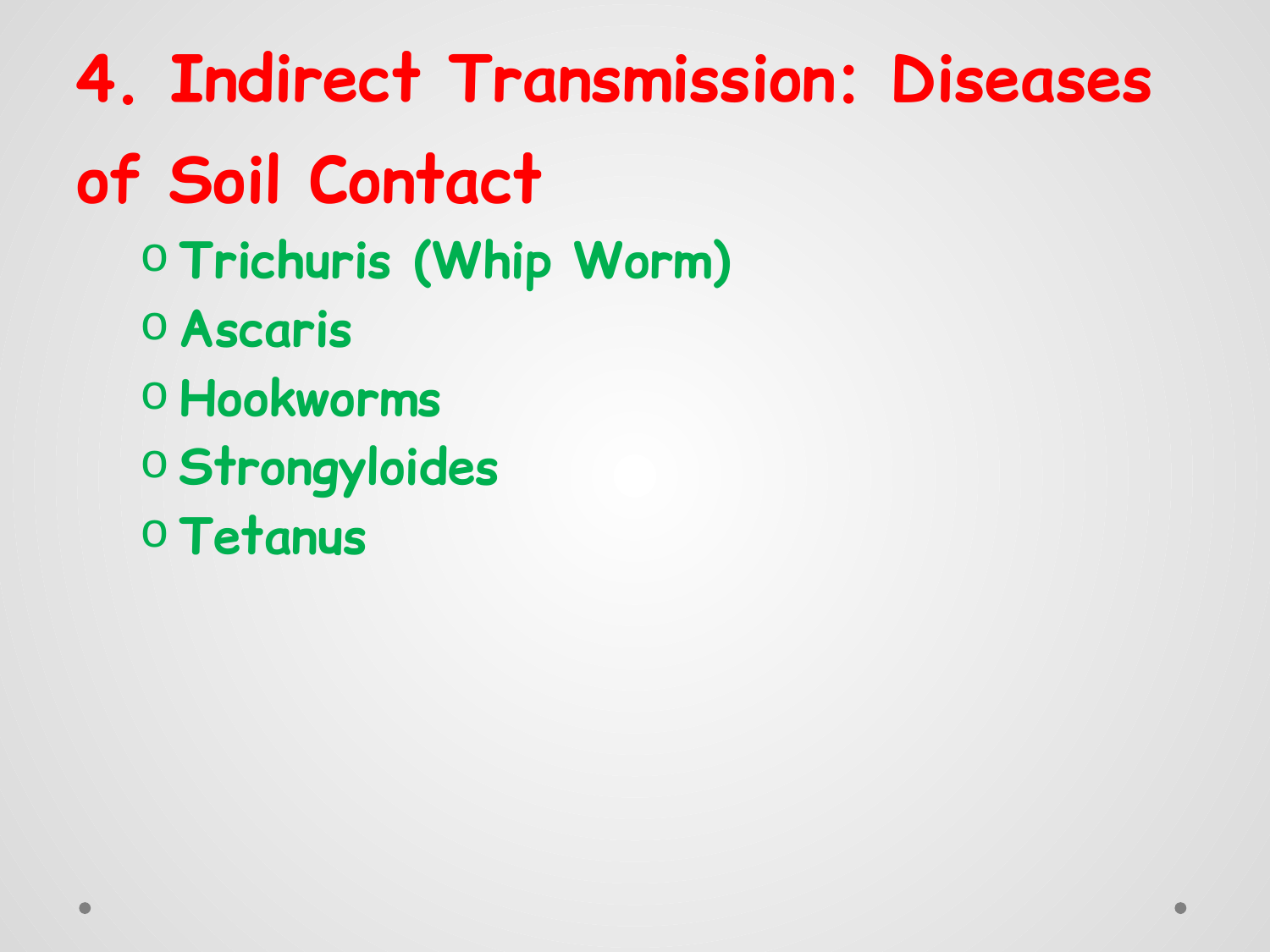

# 4. Indirect Transmission: Diseases of Soil Contact
Trichuris (Whip Worm)
Ascaris
Hookworms
Strongyloides
Tetanus